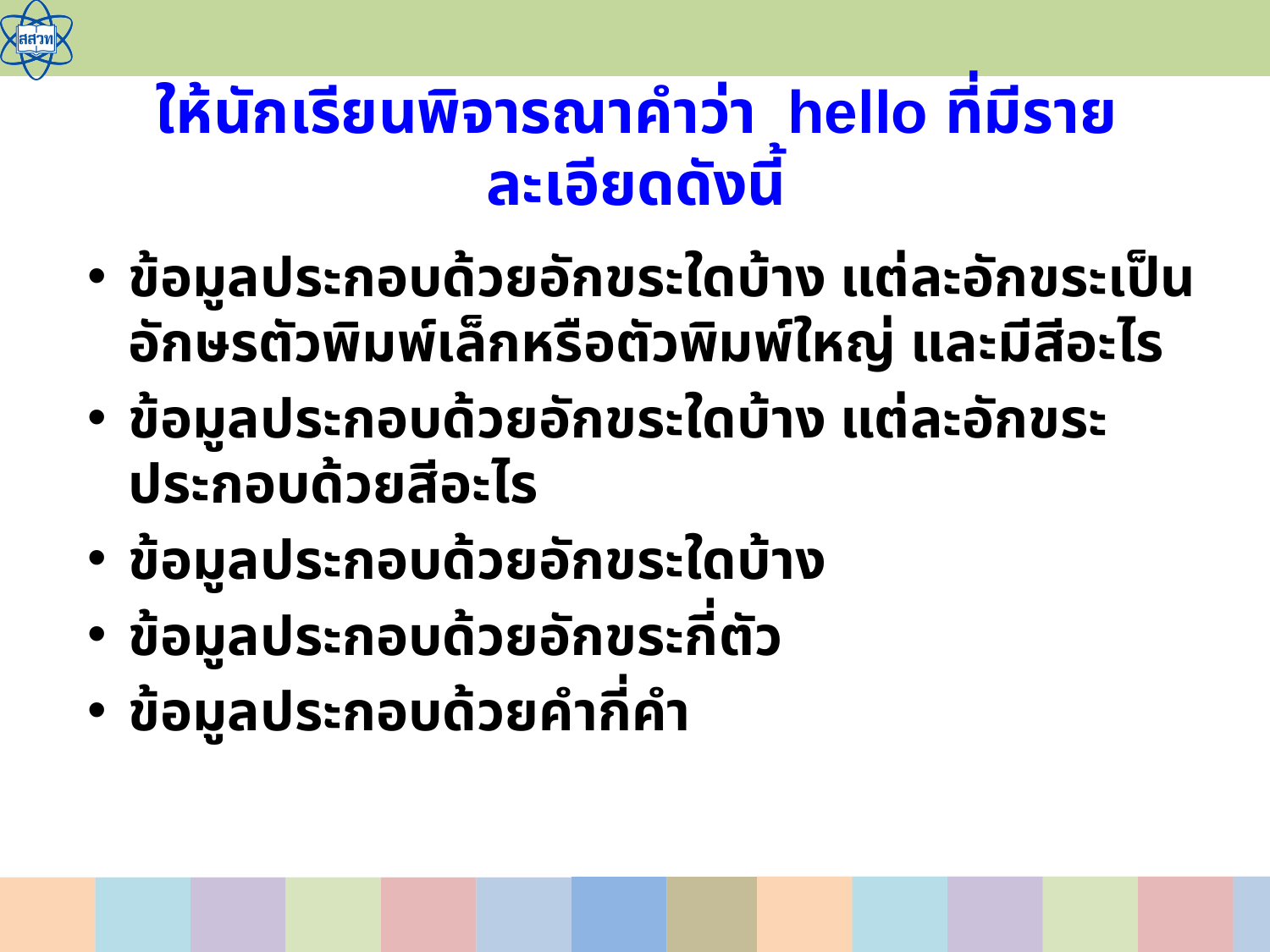

# ให้นักเรียนพิจารณาคำว่า  hello ที่มีรายละเอียดดังนี้
ข้อมูลประกอบด้วยอักขระใดบ้าง แต่ละอักขระเป็นอักษรตัวพิมพ์เล็กหรือตัวพิมพ์ใหญ่ และมีสีอะไร
ข้อมูลประกอบด้วยอักขระใดบ้าง แต่ละอักขระประกอบด้วยสีอะไร
ข้อมูลประกอบด้วยอักขระใดบ้าง
ข้อมูลประกอบด้วยอักขระกี่ตัว
ข้อมูลประกอบด้วยคำกี่คำ